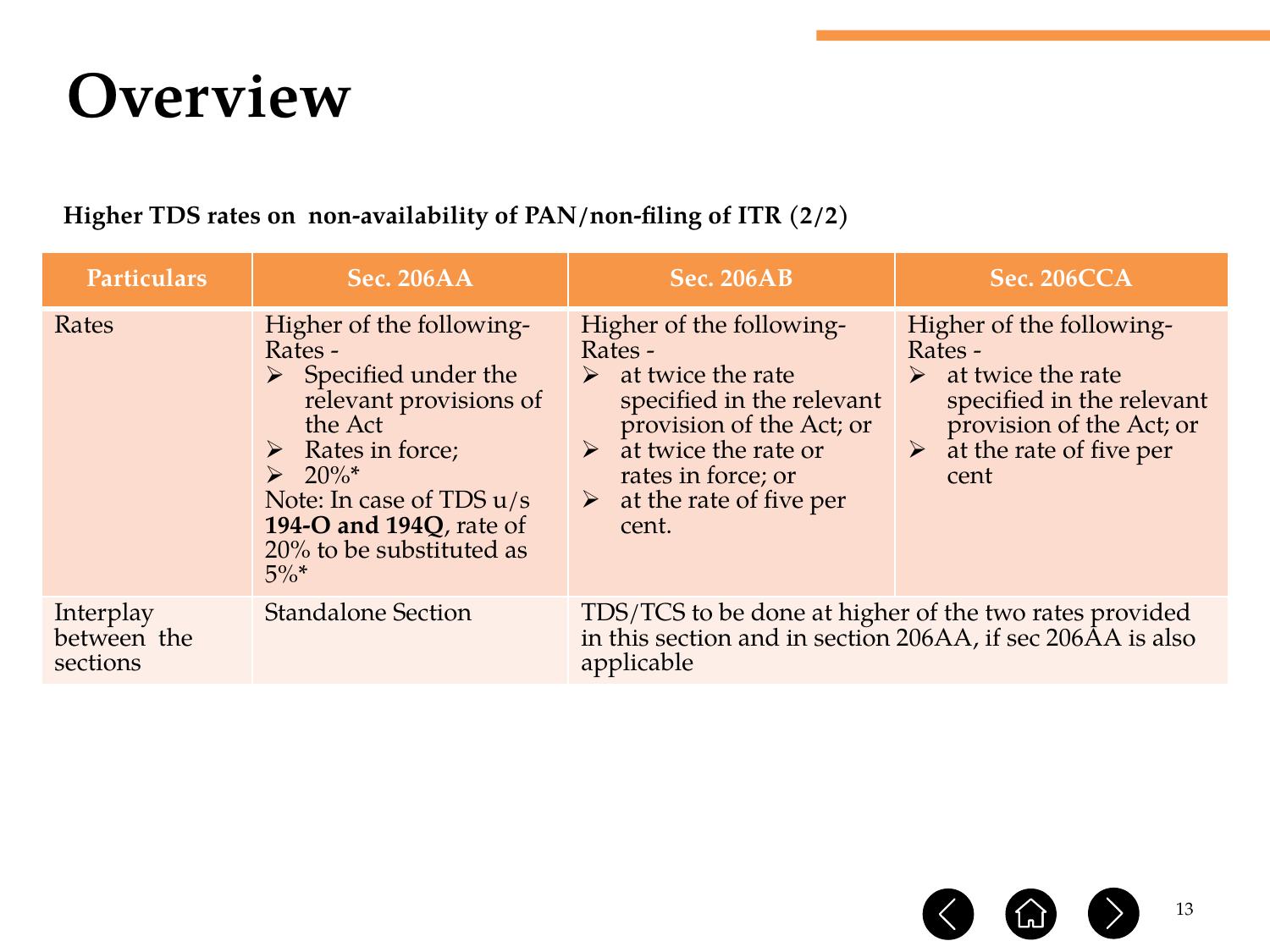

Overview

Higher TDS rates on  non-availability of PAN/non-filing of ITR (2/2)
| Particulars | Sec. 206AA | Sec. 206AB | Sec. 206CCA |
| --- | --- | --- | --- |
| Rates | Higher of the following-Rates - Specified under the relevant provisions of the Act Rates in force; 20%\* Note: In case of TDS u/s 194-O and 194Q, rate of 20% to be substituted as 5%\* | Higher of the following-Rates - at twice the rate specified in the relevant provision of the Act; or at twice the rate or rates in force; or at the rate of five per cent. | Higher of the following-Rates - at twice the rate specified in the relevant provision of the Act; or at the rate of five per cent |
| Interplay between the sections | Standalone Section | TDS/TCS to be done at higher of the two rates provided in this section and in section 206AA, if sec 206AA is also applicable |  |
13